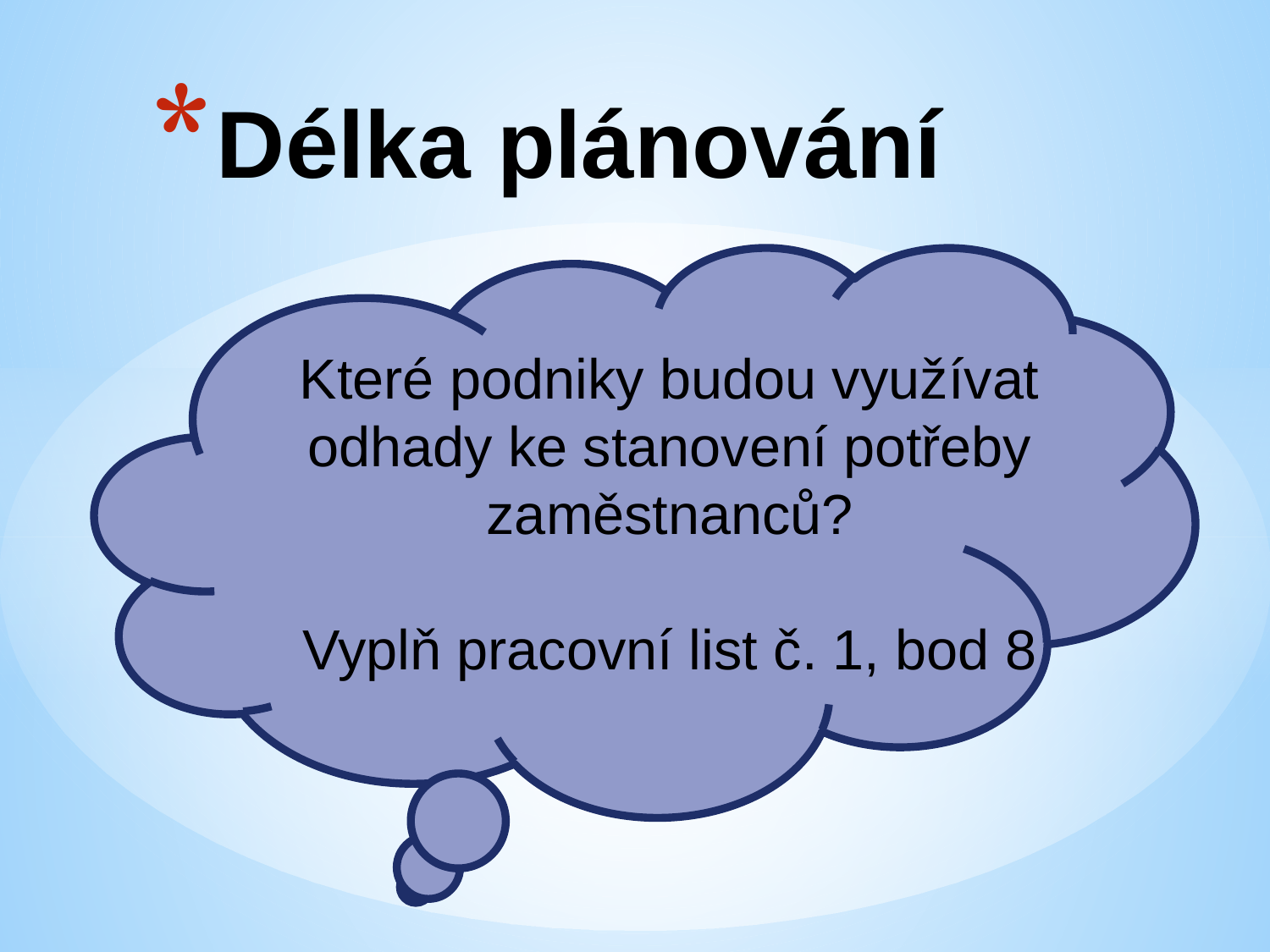

# Délka plánování

Které podniky budou využívat odhady ke stanovení potřeby zaměstnanců?

Vyplň pracovní list č. 1, bod 8